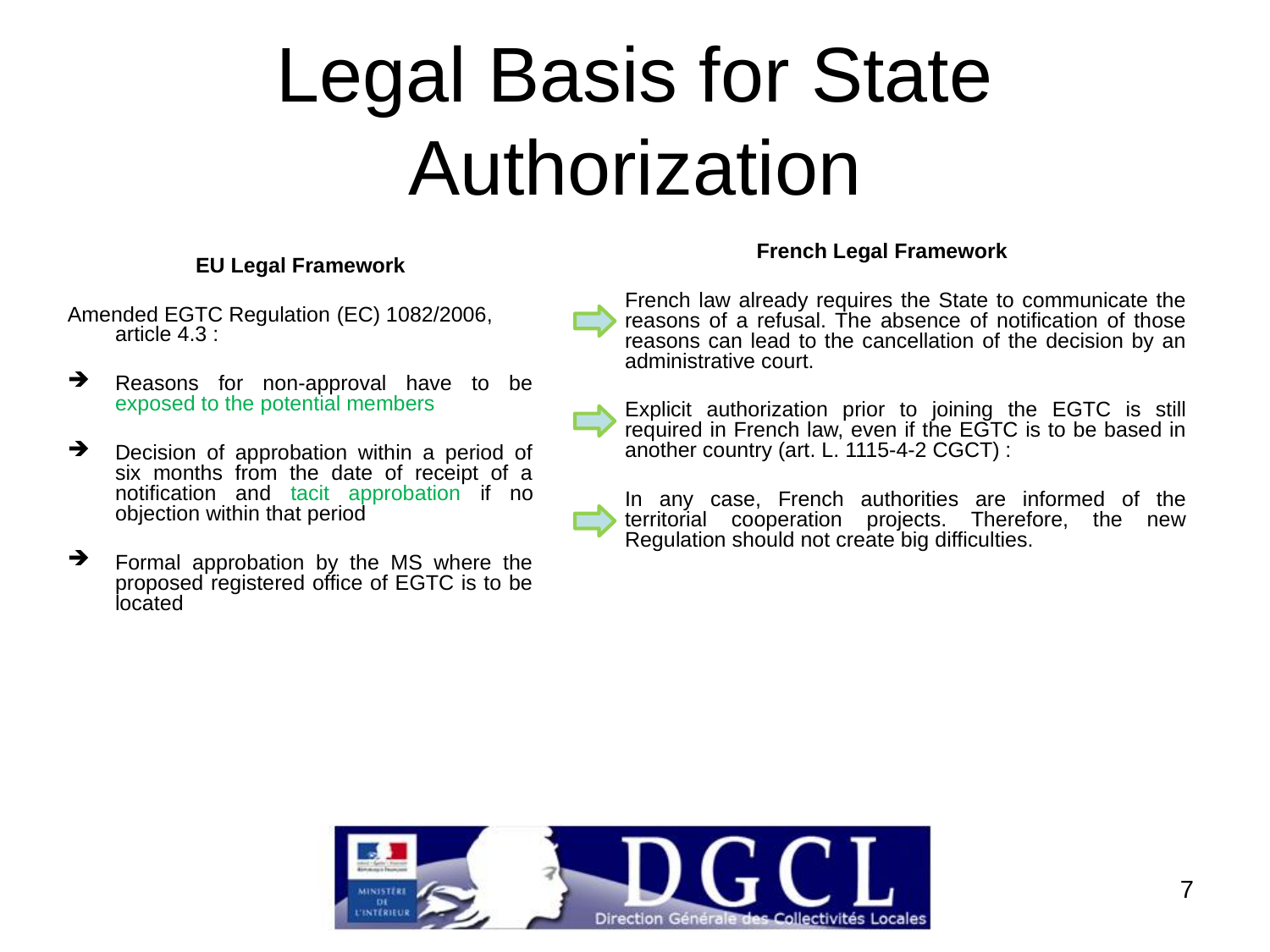

# Legal Basis for State Authorization

EU Legal Framework

Amended EGTC Regulation (EC) 1082/2006, article 4.3 :

Reasons for non-approval have to be exposed to the potential members

Decision of approbation within a period of six months from the date of receipt of a notification and tacit approbation if no objection within that period

Formal approbation by the MS where the proposed registered office of EGTC is to be located

French Legal Framework

	French law already requires the State to communicate the reasons of a refusal. The absence of notification of those reasons can lead to the cancellation of the decision by an administrative court.

	Explicit authorization prior to joining the EGTC is still required in French law, even if the EGTC is to be based in another country (art. L. 1115-4-2 CGCT) :

	In any case, French authorities are informed of the territorial cooperation projects. Therefore, the new Regulation should not create big difficulties.

7